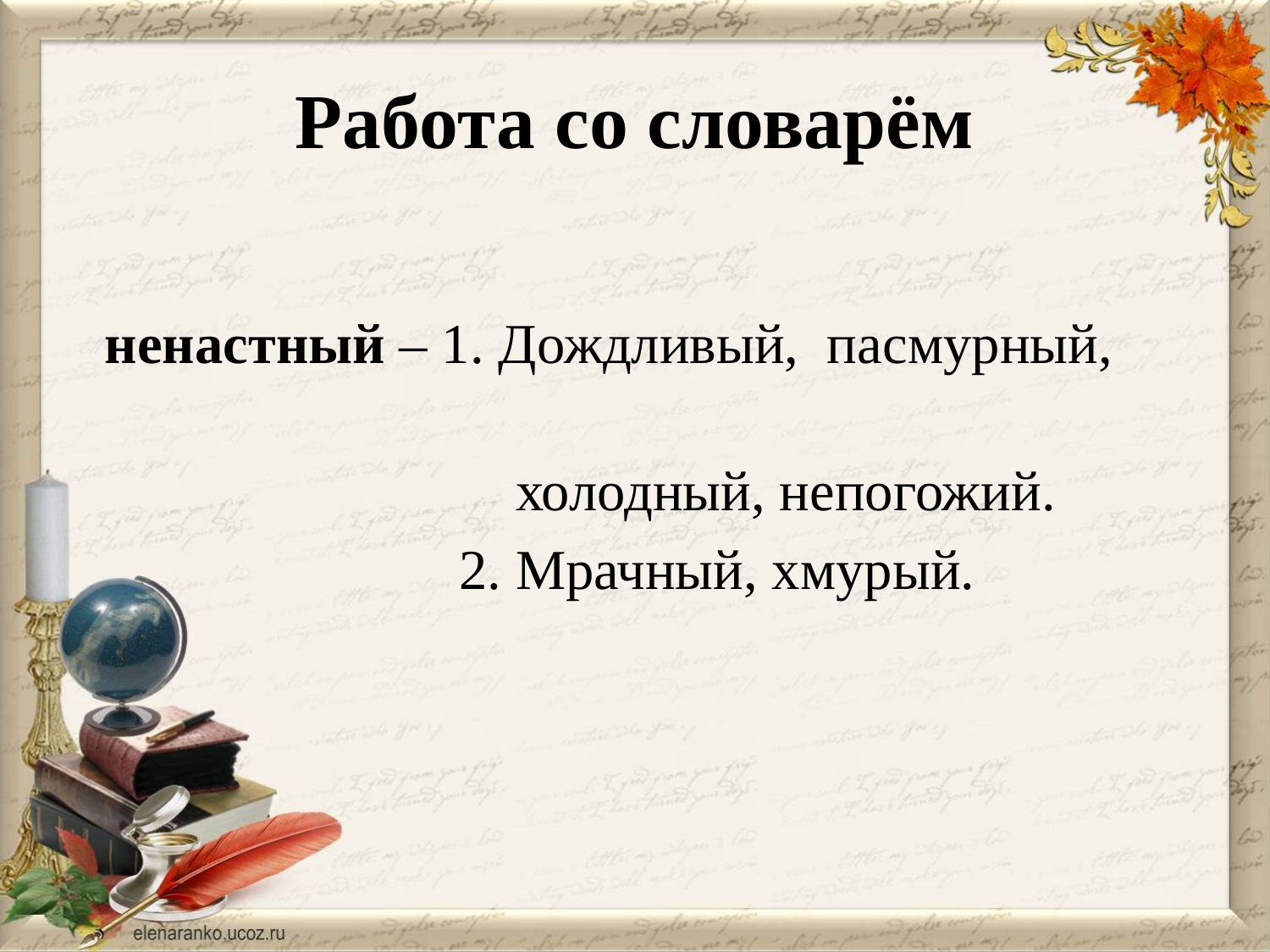

# Работа со словарём

  ненастный – 1. Дождливый,  пасмурный,
                               холодный, непогожий.
                           2. Мрачный, хмурый.